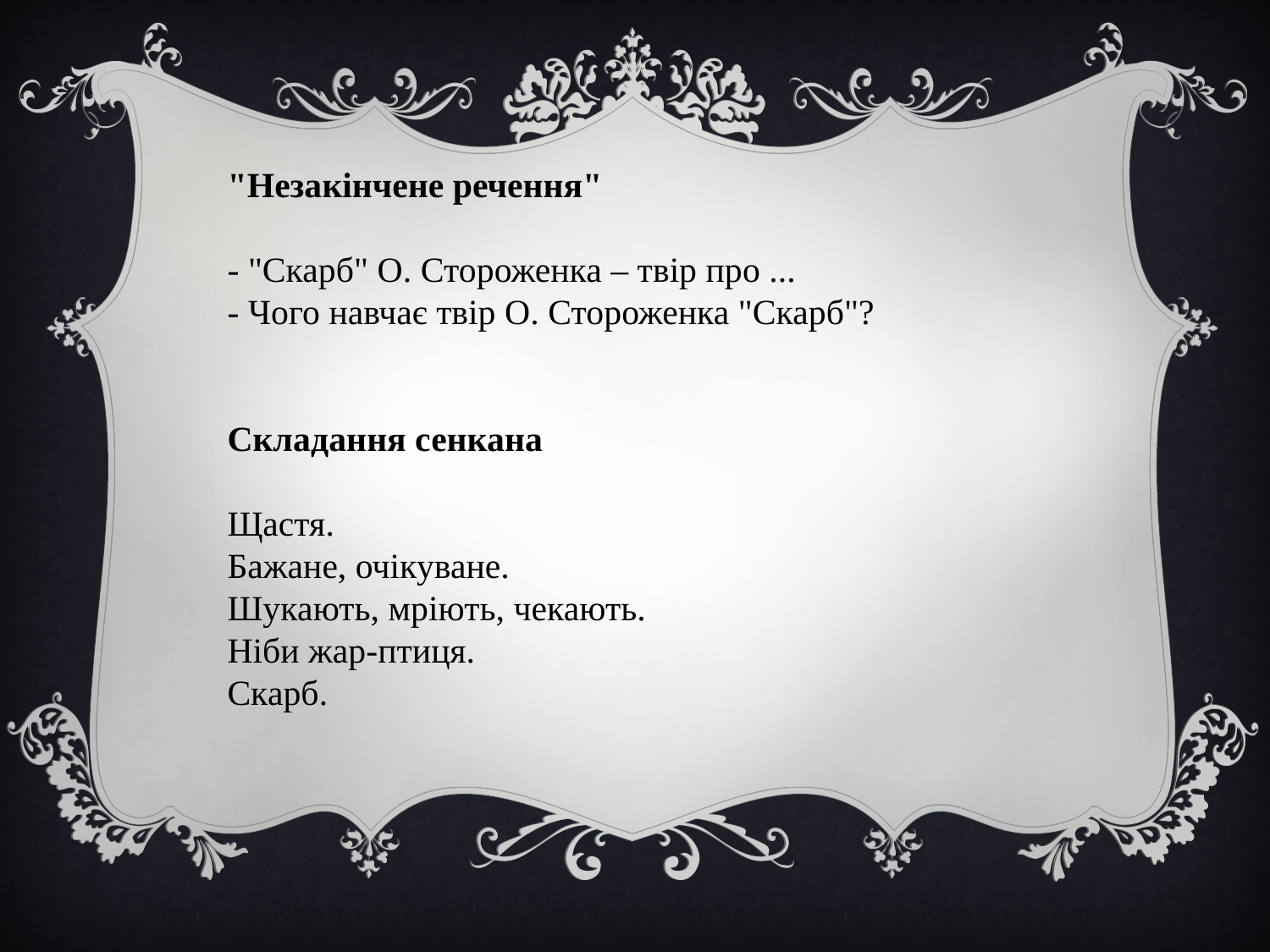

"Незакінчене речення"
- "Скарб" О. Стороженка – твір про ... 
- Чого навчає твір О. Стороженка "Скарб"?

Складання сенкана
Щастя.
Бажане, очікуване. 
Шукають, мріють, чекають. 
Ніби жар-птиця. 
Скарб.